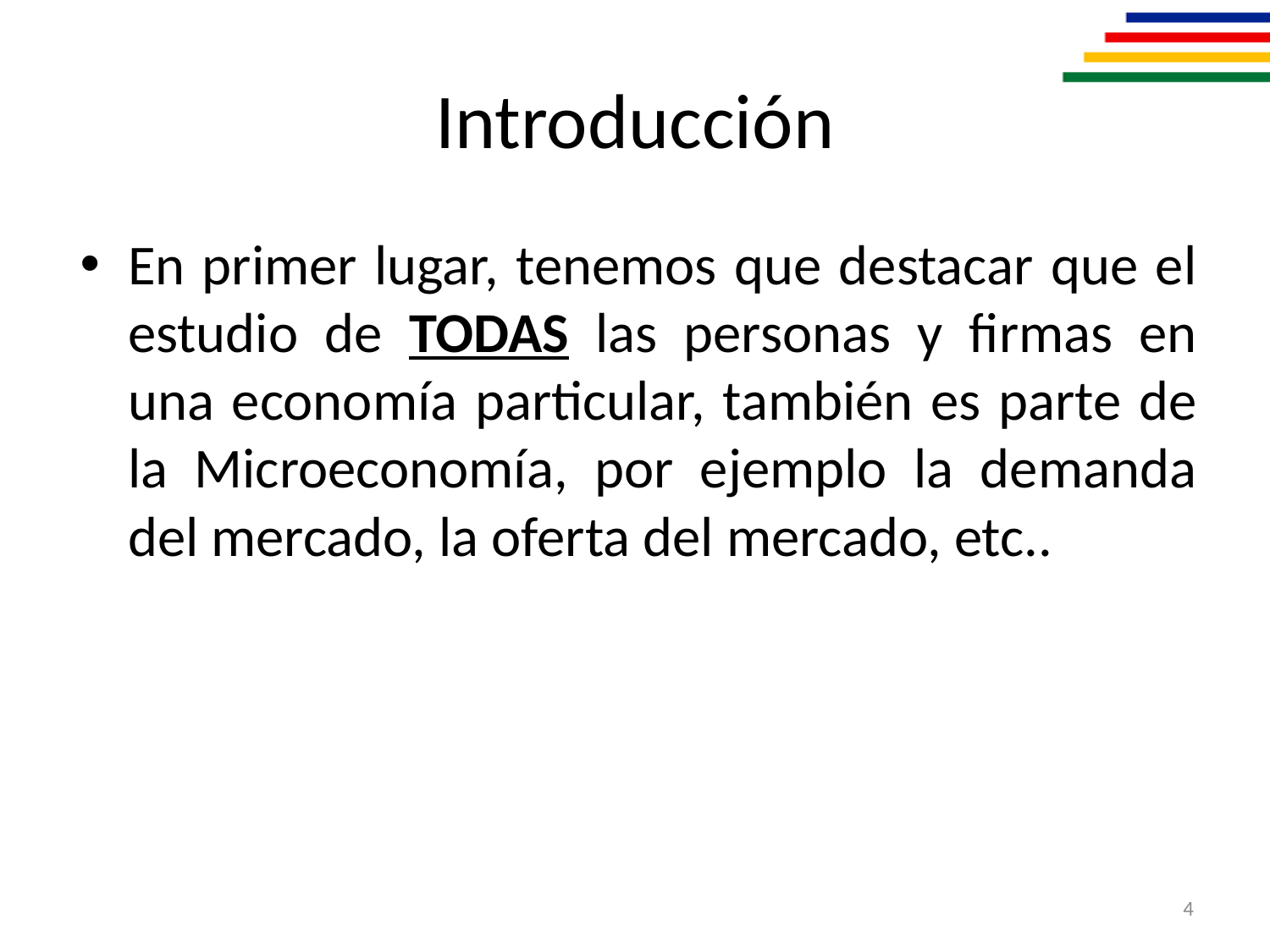

# Introducción
En primer lugar, tenemos que destacar que el estudio de TODAS las personas y firmas en una economía particular, también es parte de la Microeconomía, por ejemplo la demanda del mercado, la oferta del mercado, etc..
4